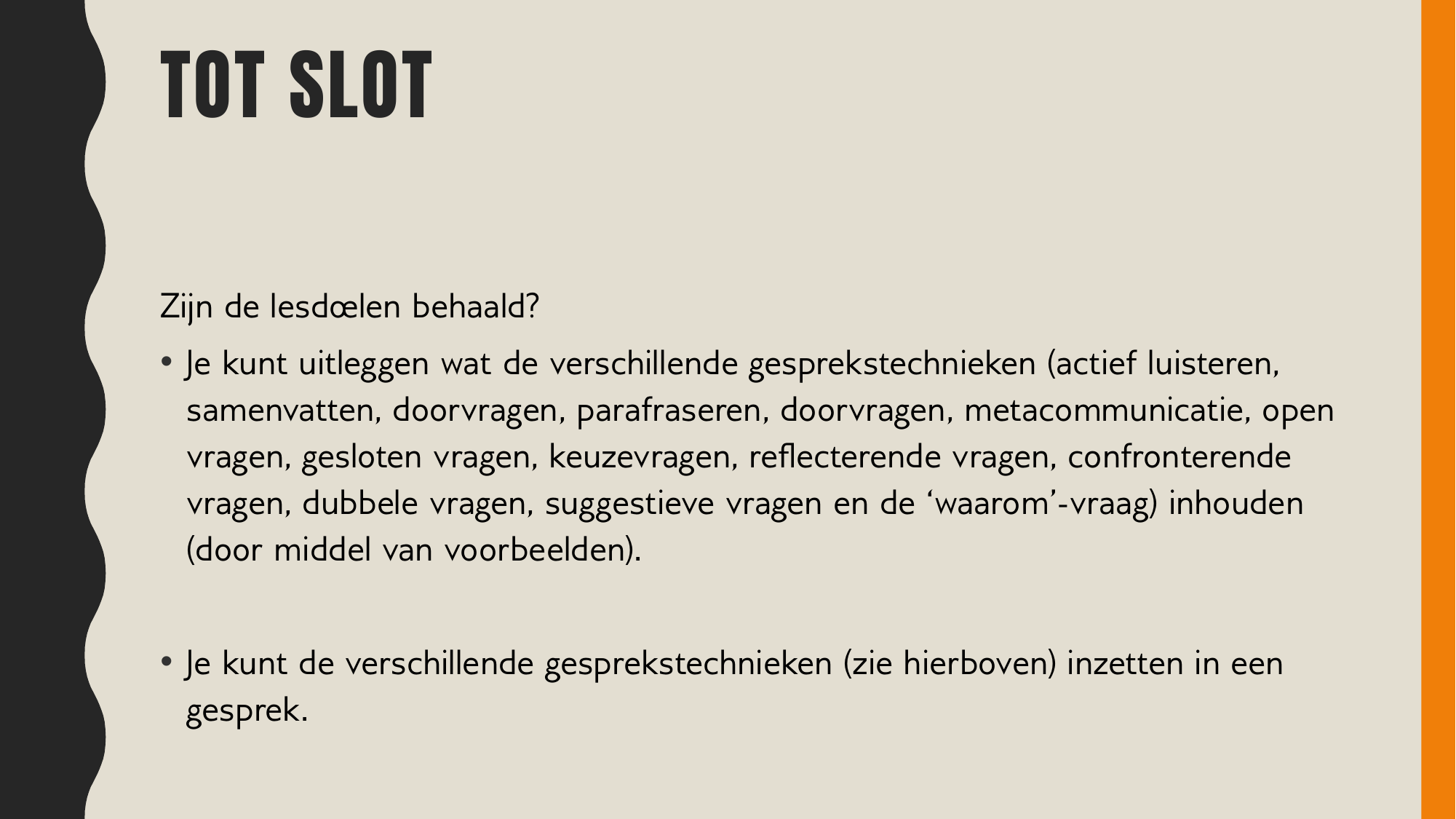

# Tot slot
Zijn de lesdoelen behaald?
Je kunt uitleggen wat de verschillende gesprekstechnieken (actief luisteren, samenvatten, doorvragen, parafraseren, doorvragen, metacommunicatie, open vragen, gesloten vragen, keuzevragen, reflecterende vragen, confronterende vragen, dubbele vragen, suggestieve vragen en de ‘waarom’-vraag) inhouden (door middel van voorbeelden).

Je kunt de verschillende gesprekstechnieken (zie hierboven) inzetten in een gesprek.